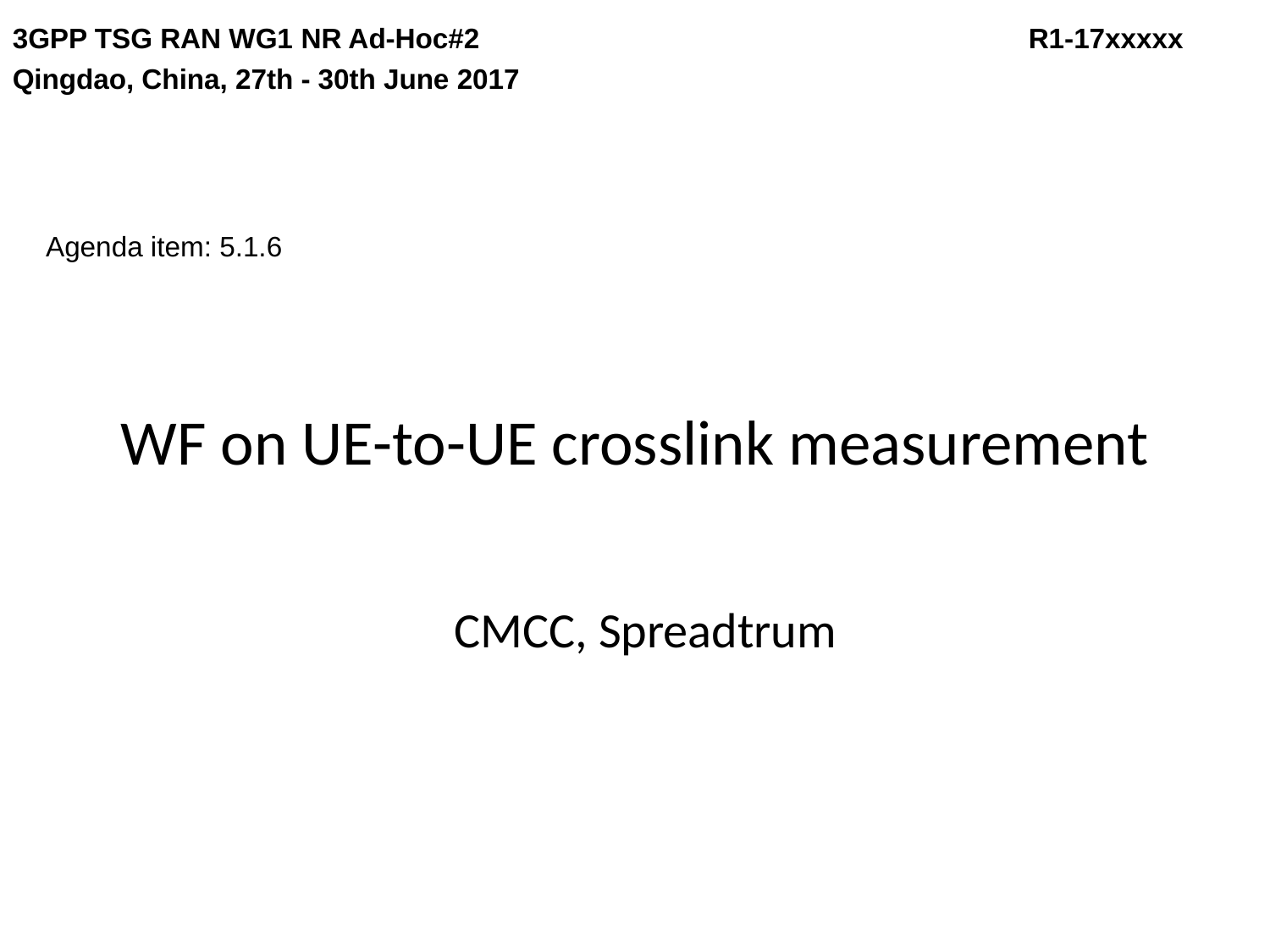

3GPP TSG RAN WG1 NR Ad-Hoc#2			                     	R1-17xxxxx
Qingdao, China, 27th - 30th June 2017
Agenda item: 5.1.6
# WF on UE-to-UE crosslink measurement
CMCC, Spreadtrum